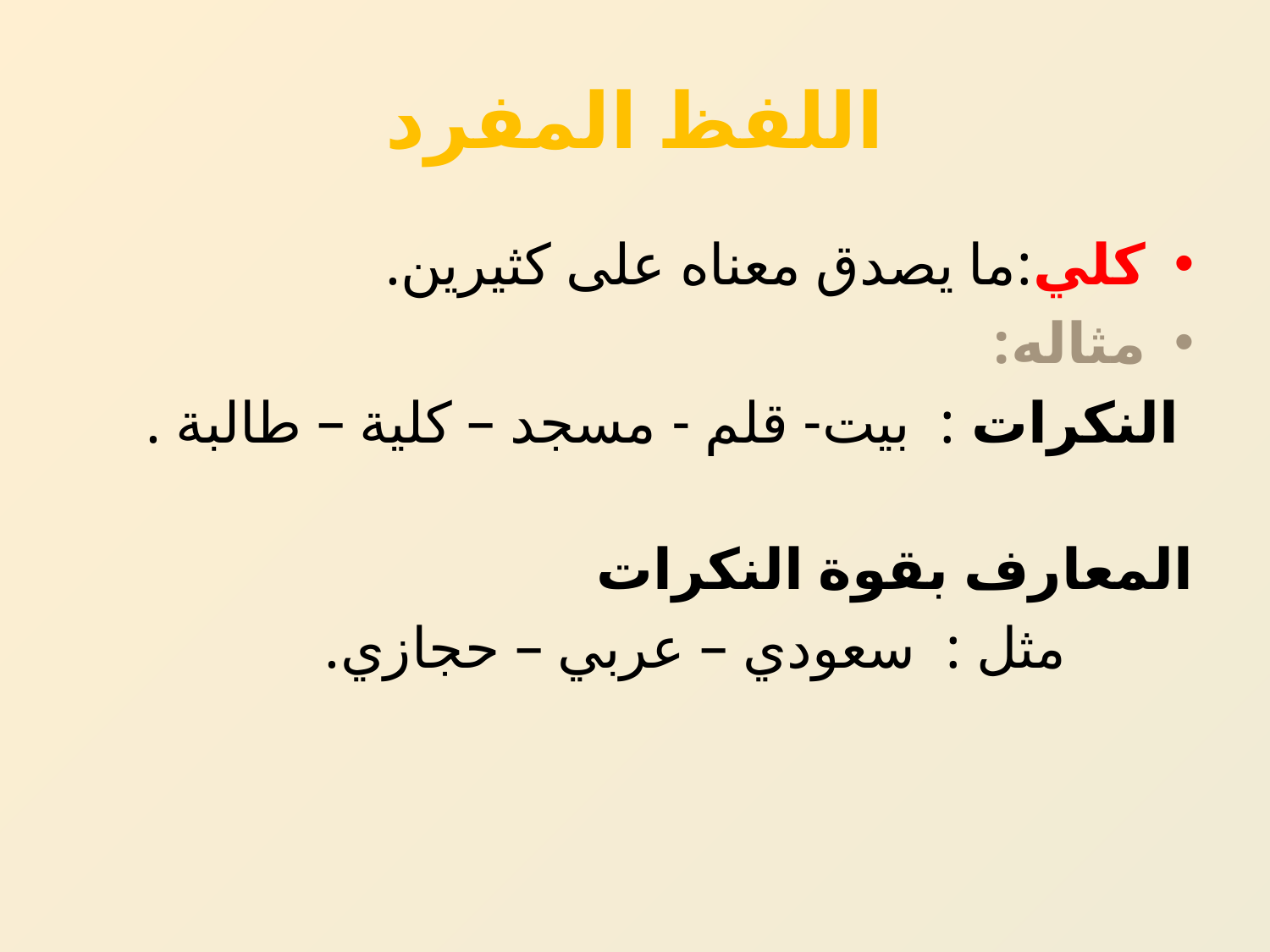

# اللفظ المفرد
كلي:ما يصدق معناه على كثيرين.
مثاله:
 النكرات :  بيت- قلم - مسجد – كلية – طالبة .
المعارف بقوة النكرات
		مثل :  سعودي – عربي – حجازي.